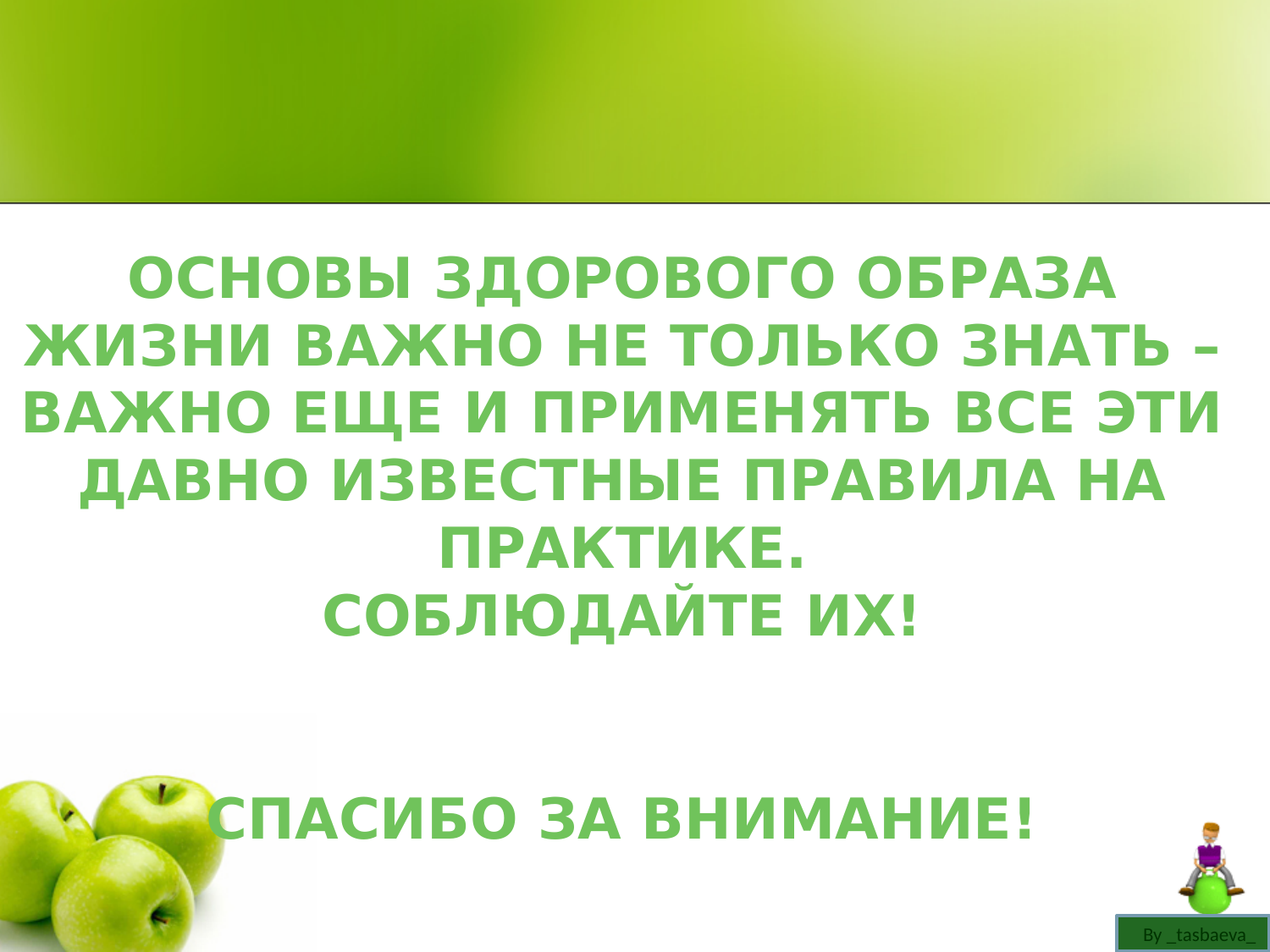

# Основы здорового образа жизни важно не только знать – важно еще и применять все эти давно известные правила на практике. Соблюдайте их! Спасибо за внимание!
   By _tasbaeva_